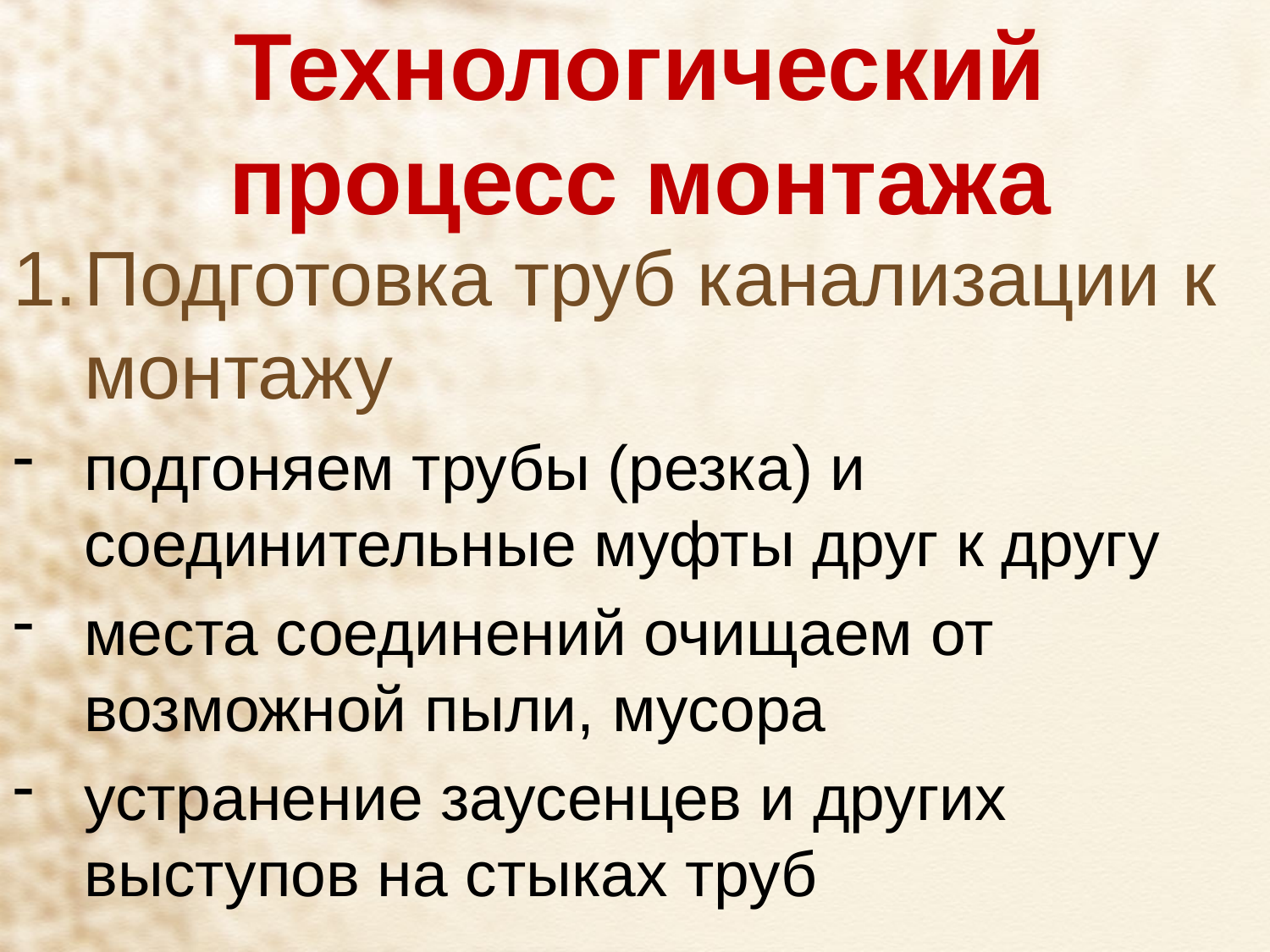

# Технологический процесс монтажа
Подготовка труб канализации к монтажу
подгоняем трубы (резка) и соединительные муфты друг к другу
места соединений очищаем от возможной пыли, мусора
устранение заусенцев и других выступов на стыках труб